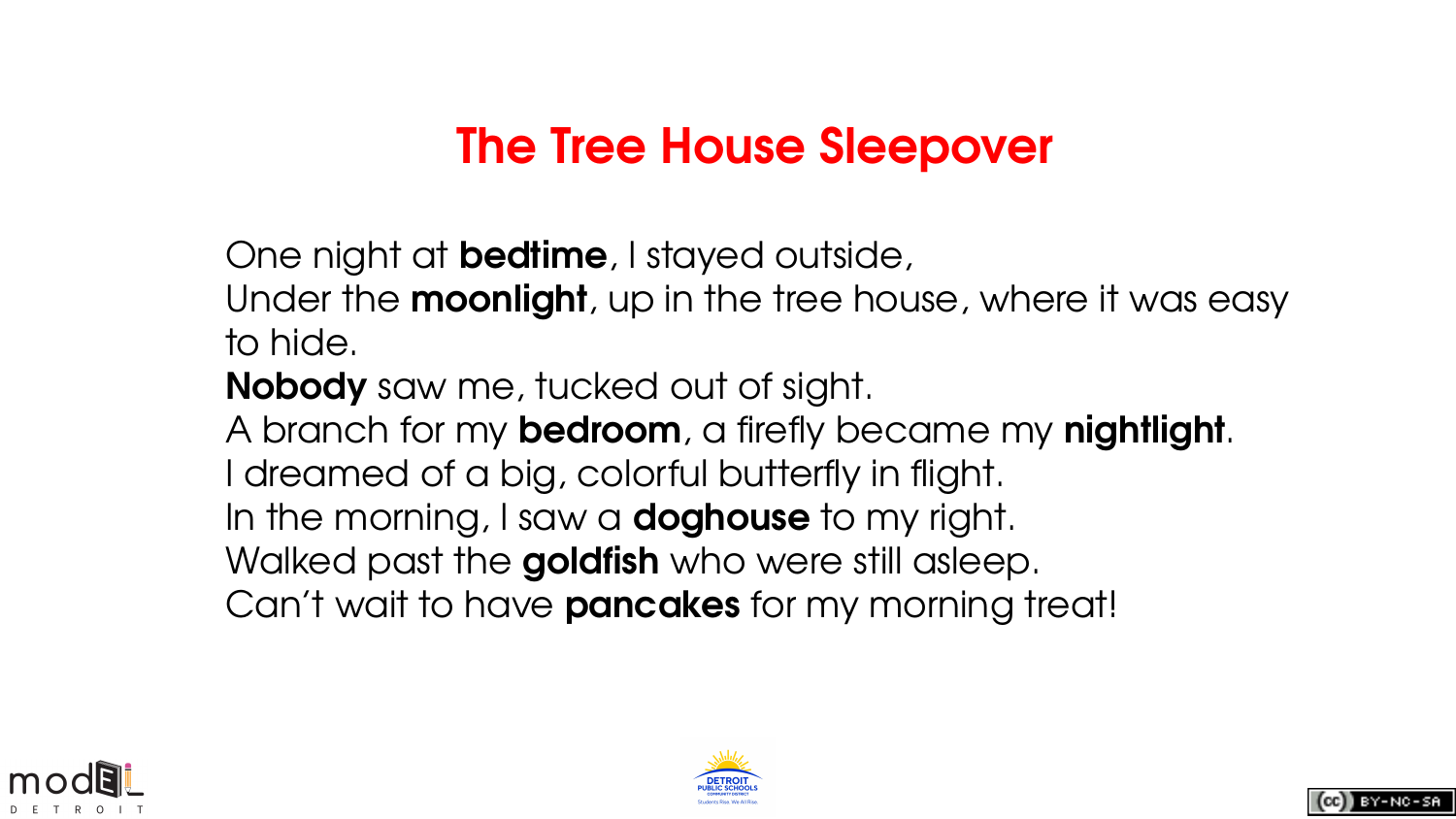

The Tree House Sleepover

One night at bedtime, I stayed outside,
Under the moonlight, up in the tree house, where it was easy to hide.
Nobody saw me, tucked out of sight.
A branch for my bedroom, a firefly became my nightlight.
I dreamed of a big, colorful butterfly in flight.
In the morning, I saw a doghouse to my right.
Walked past the goldfish who were still asleep.
Can’t wait to have pancakes for my morning treat!